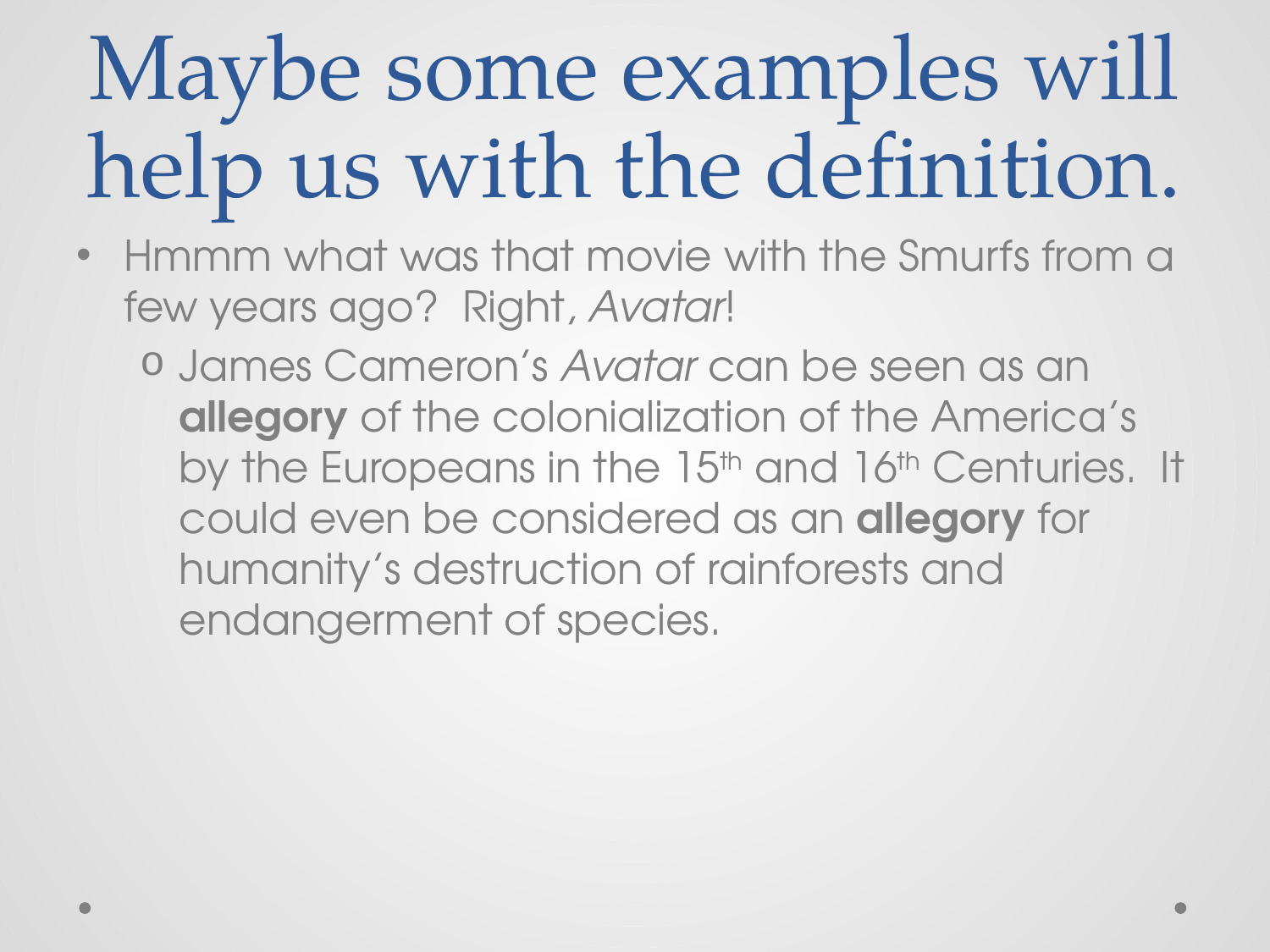

# Maybe some examples will help us with the definition.
Hmmm what was that movie with the Smurfs from a few years ago?  Right, Avatar!
James Cameron’s Avatar can be seen as an allegory of the colonialization of the America’s by the Europeans in the 15th and 16th Centuries.  It could even be considered as an allegory for humanity’s destruction of rainforests and endangerment of species.